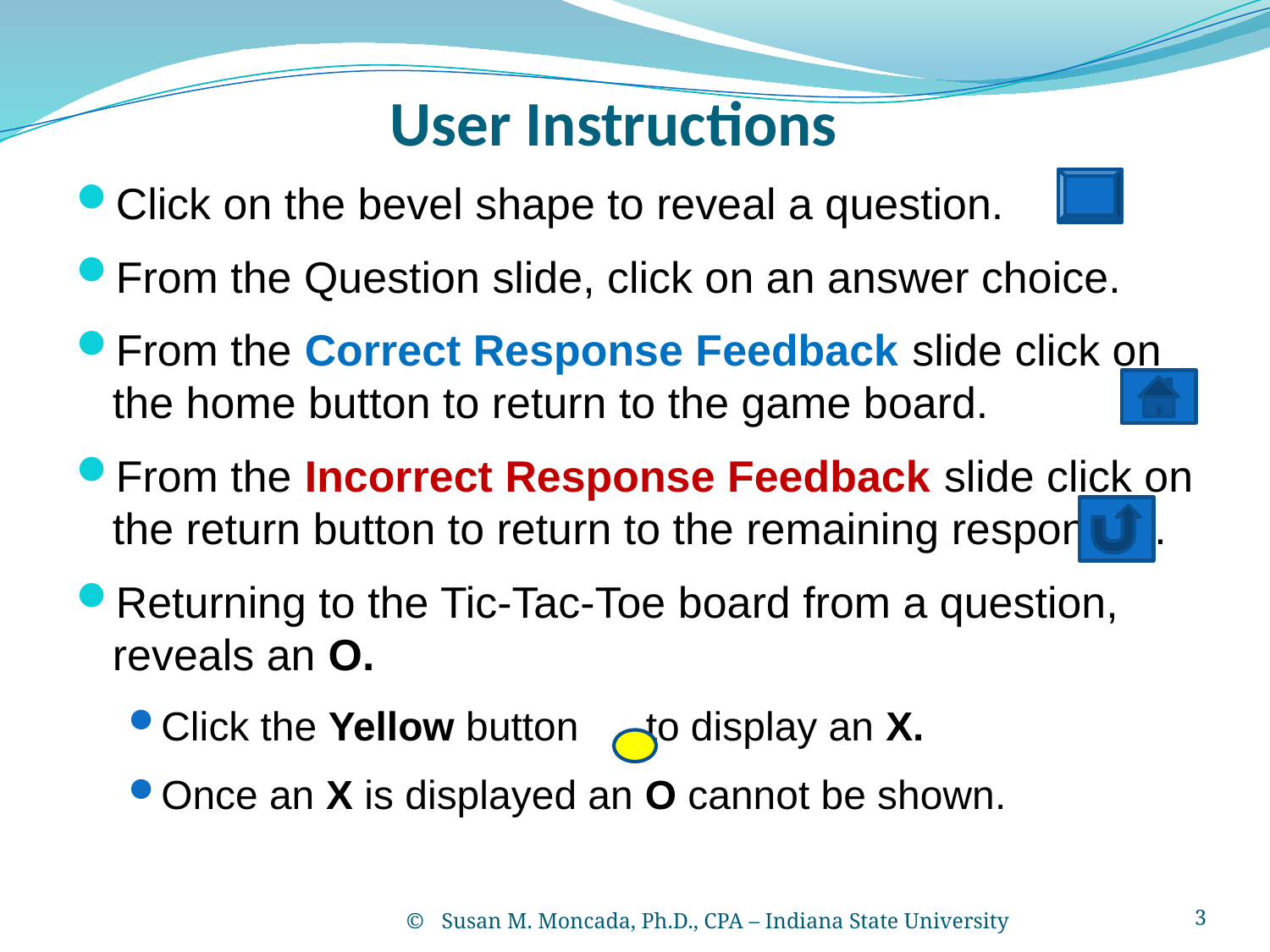

# User Instructions
Click on the bevel shape to reveal a question.
From the Question slide, click on an answer choice.
From the Correct Response Feedback slide click on the home button to return to the game board.
From the Incorrect Response Feedback slide click on the return button to return to the remaining responses.
Returning to the Tic-Tac-Toe board from a question, reveals an O.
Click the Yellow button      to display an X.
Once an X is displayed an O cannot be shown.

 Susan M. Moncada, Ph.D., CPA – Indiana State University
3